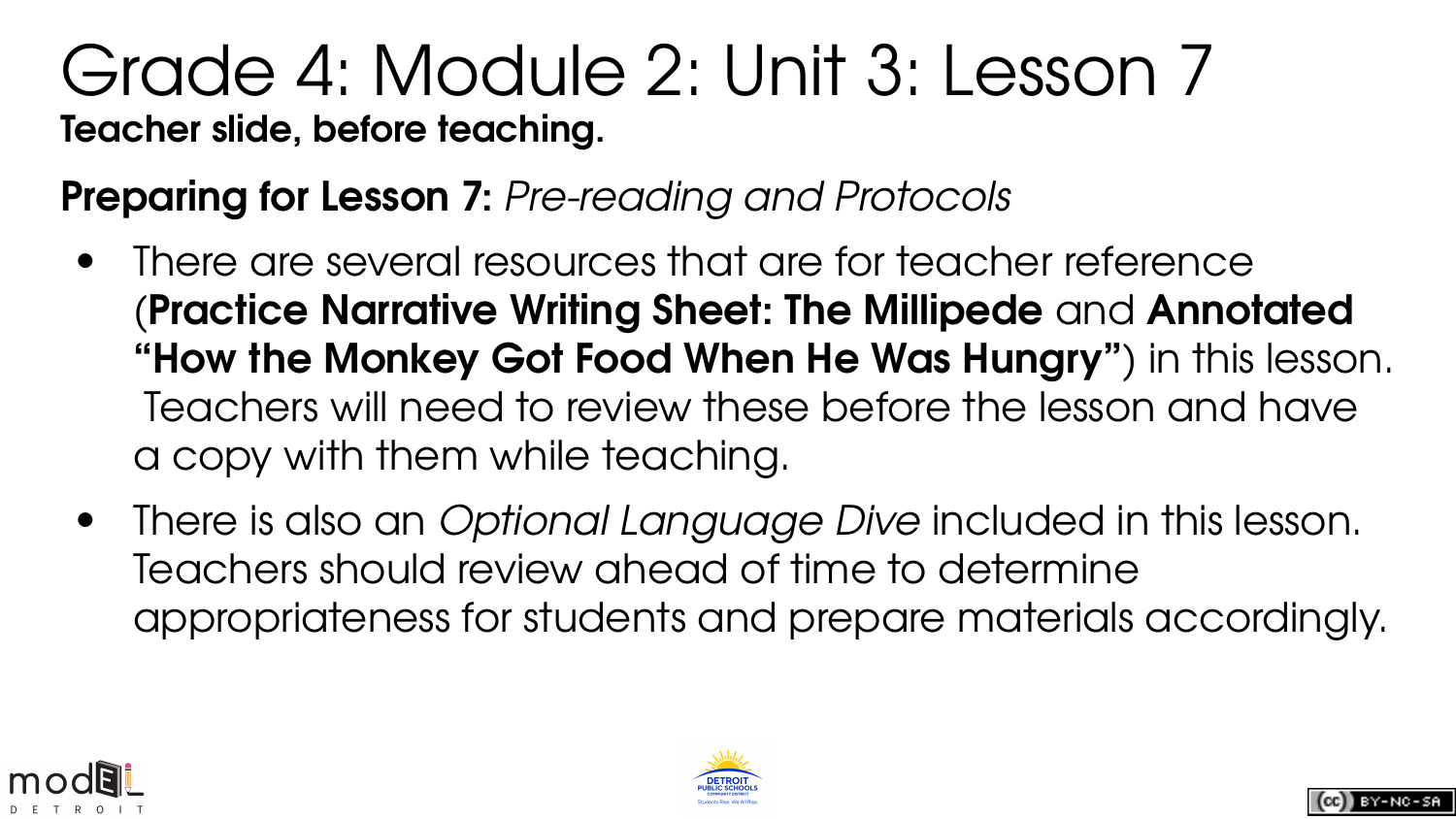

# Grade 4: Module 2: Unit 3: Lesson 7
Teacher slide, before teaching.
Preparing for Lesson 7: Pre-reading and Protocols
There are several resources that are for teacher reference (Practice Narrative Writing Sheet: The Millipede and Annotated “How the Monkey Got Food When He Was Hungry”) in this lesson.  Teachers will need to review these before the lesson and have a copy with them while teaching.
There is also an Optional Language Dive included in this lesson.  Teachers should review ahead of time to determine appropriateness for students and prepare materials accordingly.